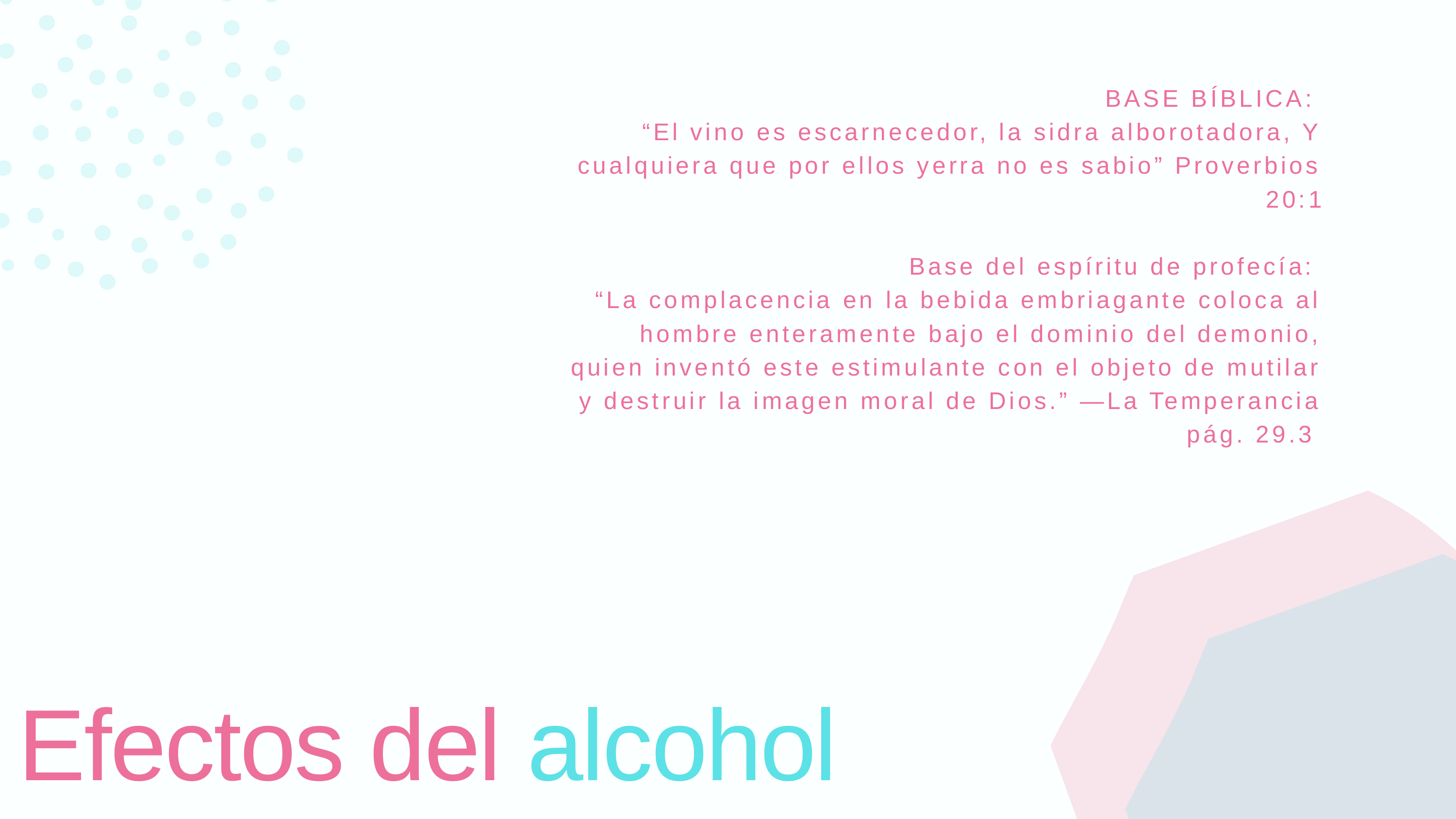

BASE BÍBLICA:
“El vino es escarnecedor, la sidra alborotadora, Y cualquiera que por ellos yerra no es sabio” Proverbios 20:1

Base del espíritu de profecía:
“La complacencia en la bebida embriagante coloca al hombre enteramente bajo el dominio del demonio, quien inventó este estimulante con el objeto de mutilar y destruir la imagen moral de Dios.” —La Temperancia pág. 29.3

Efectos del alcohol